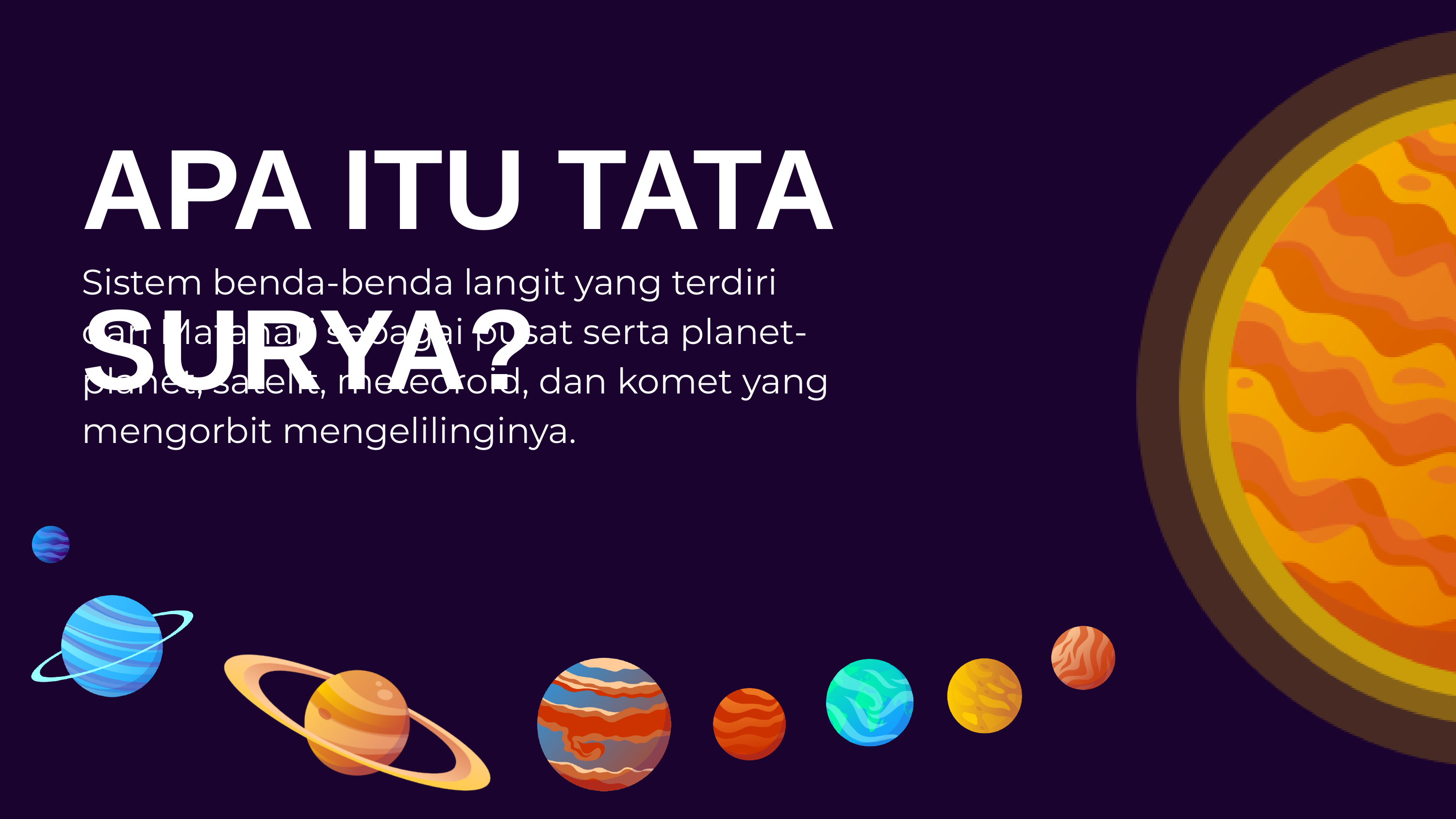

APA ITU TATA SURYA?
Sistem benda-benda langit yang terdiri dari Matahari sebagai pusat serta planet-planet, satelit, meteoroid, dan komet yang mengorbit mengelilinginya.